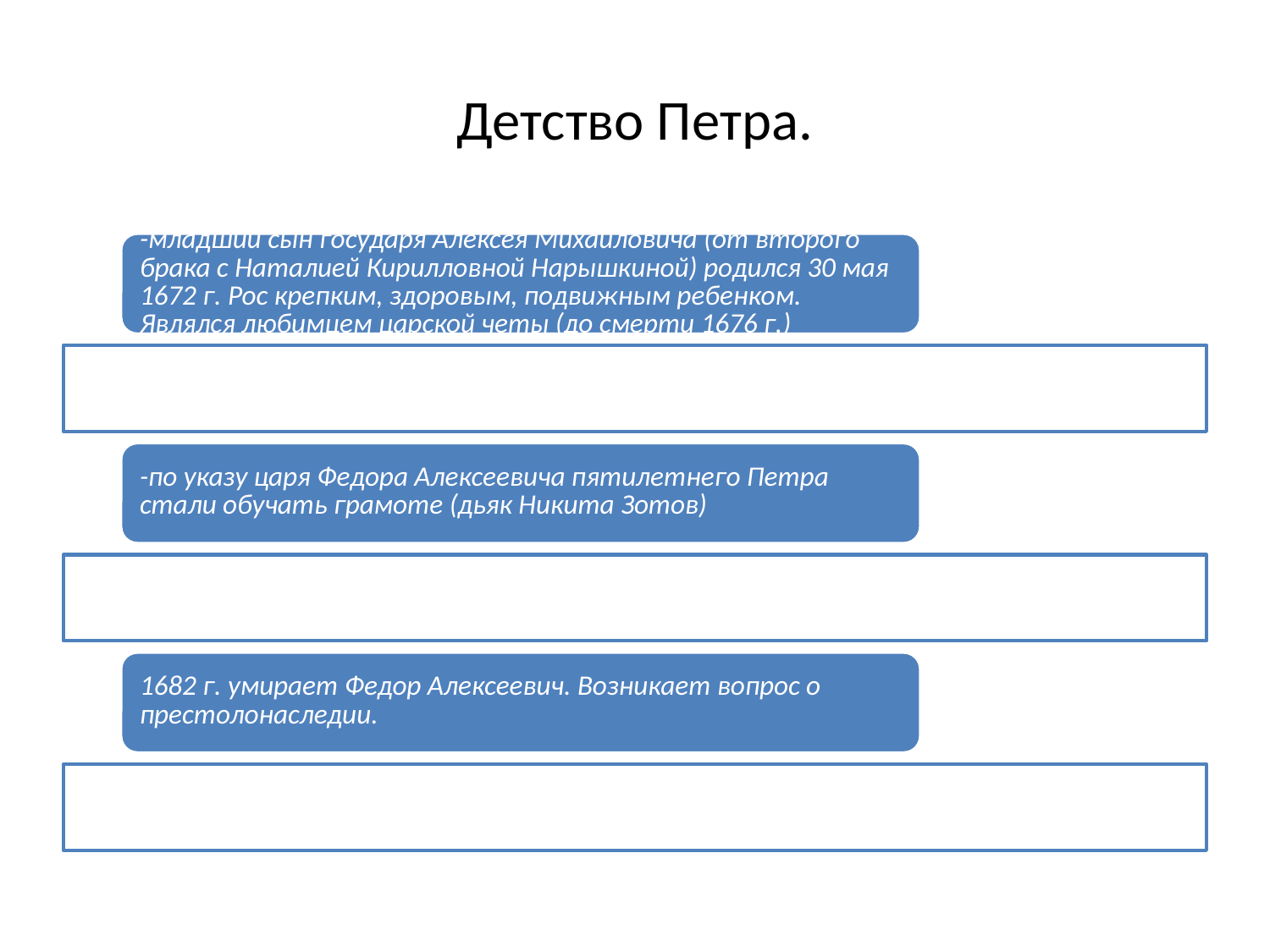

# Детство Петра.
-младший сын государя Алексея Михайловича (от второго брака с Наталией Кирилловной Нарышкиной) родился 30 мая 1672 г. Рос крепким, здоровым, подвижным ребенком. Являлся любимцем царской четы (до смерти 1676 г.)
-по указу царя Федора Алексеевича пятилетнего Петра стали обучать грамоте (дьяк Никита Зотов)
1682 г. умирает Федор Алексеевич. Возникает вопрос о престолонаследии.